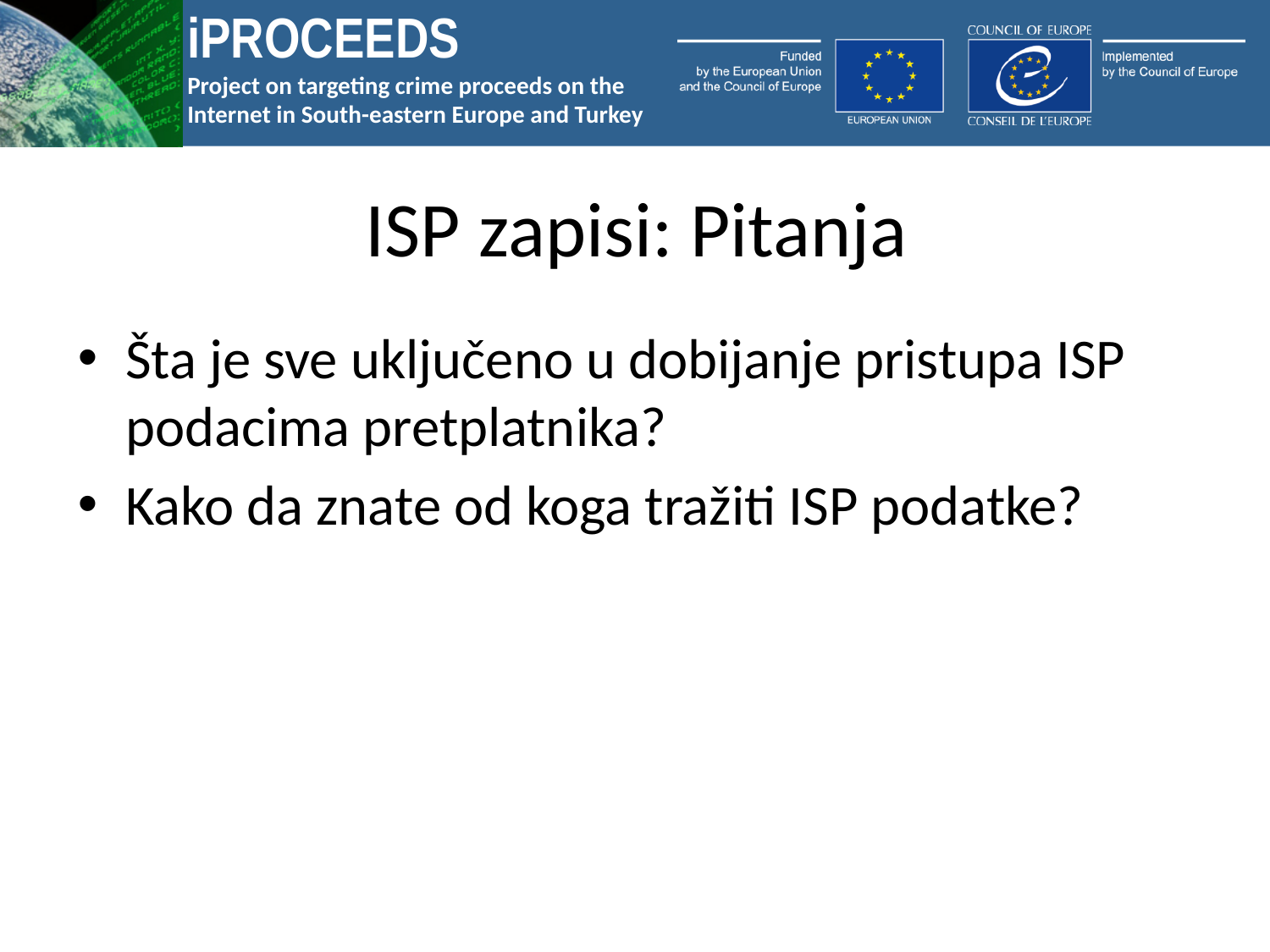

# ISP zapisi: Pitanja
Šta je sve uključeno u dobijanje pristupa ISP podacima pretplatnika?
Kako da znate od koga tražiti ISP podatke?